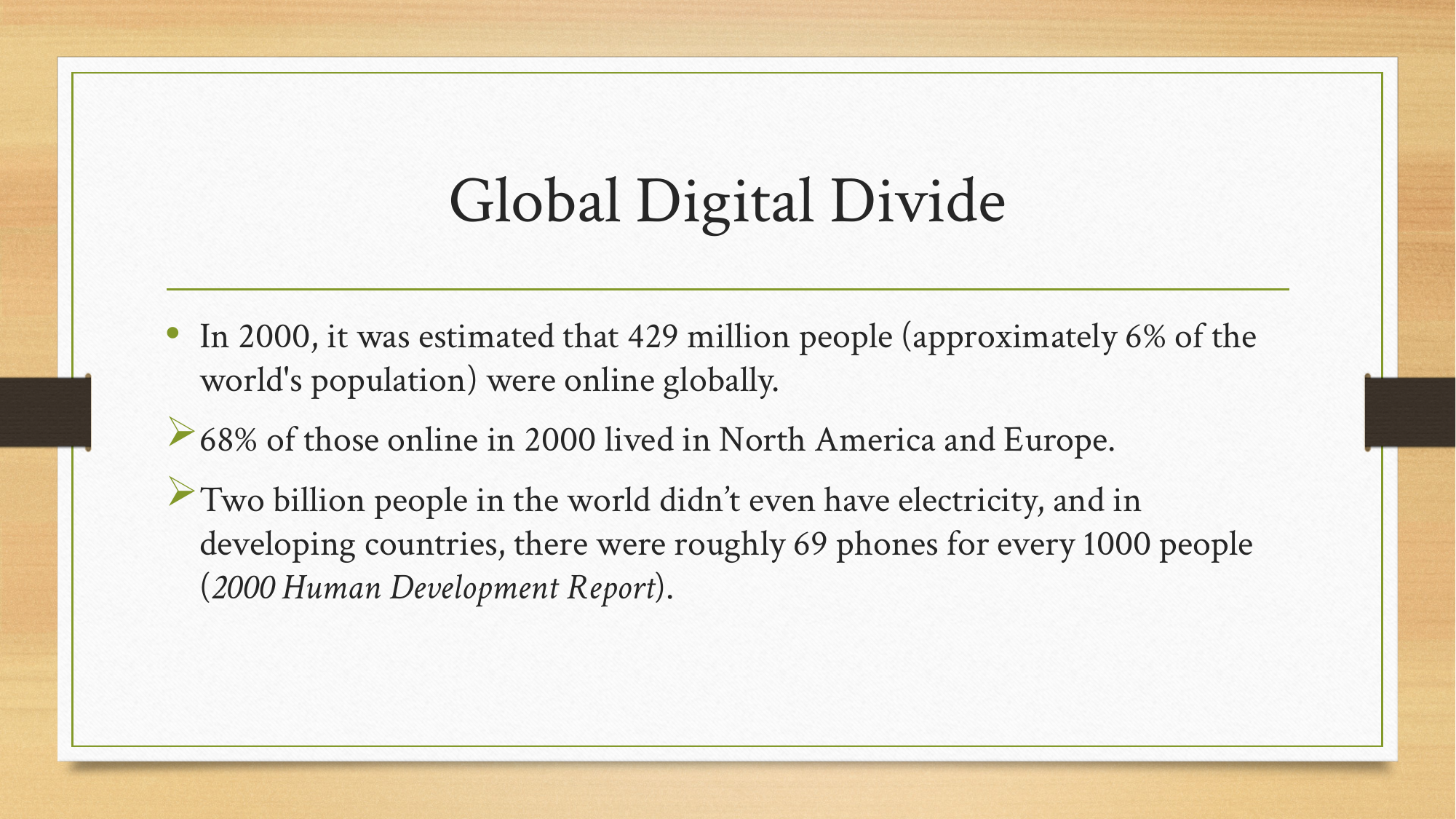

# Global Digital Divide
In 2000, it was estimated that 429 million people (approximately 6% of the world's population) were online globally.
68% of those online in 2000 lived in North America and Europe.
Two billion people in the world didn’t even have electricity, and in developing countries, there were roughly 69 phones for every 1000 people (2000 Human Development Report).